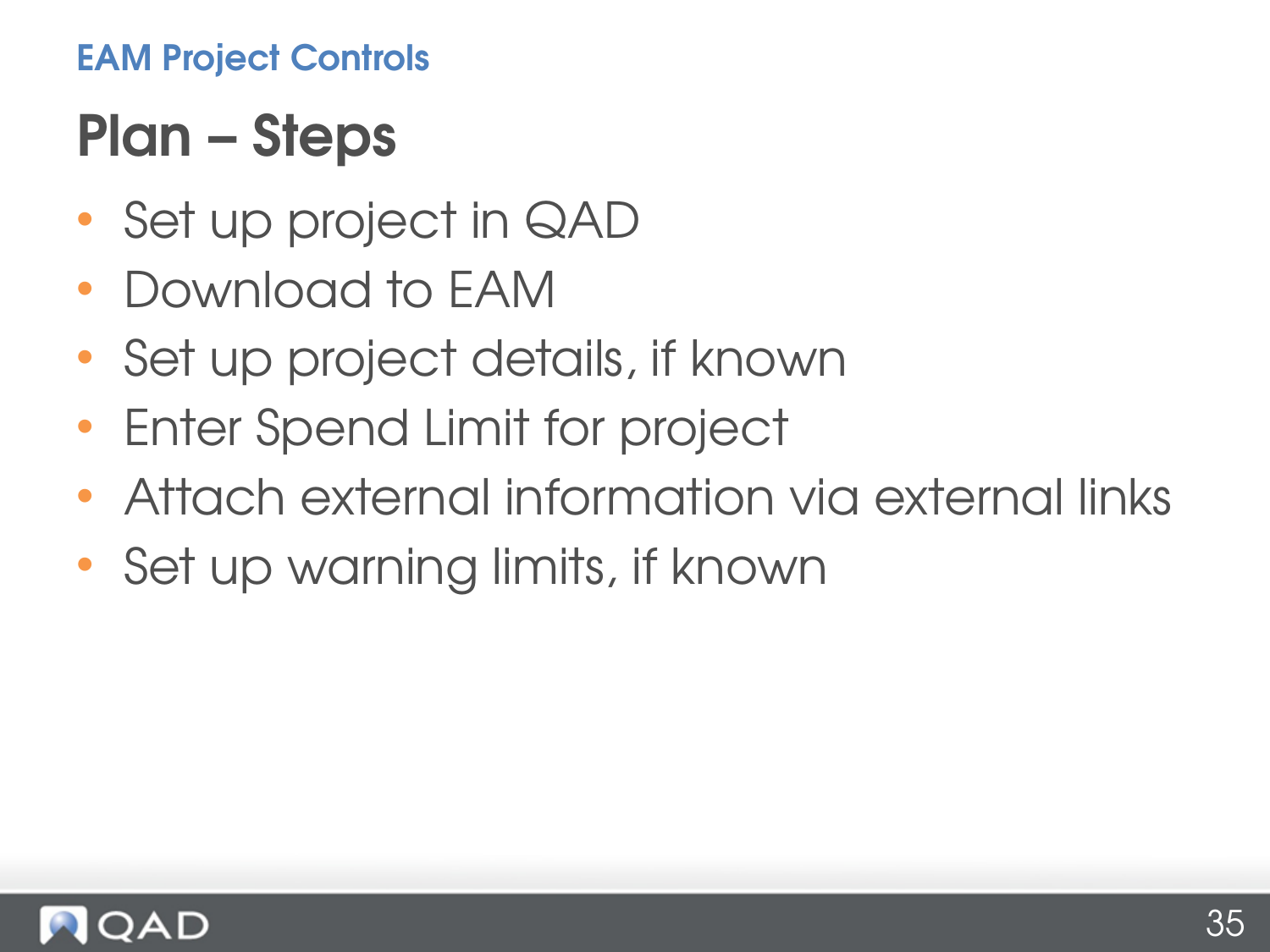

EAM Project Controls
# Plan – Steps
Set up project in QAD
Download to EAM
Set up project details, if known
Enter Spend Limit for project
Attach external information via external links
Set up warning limits, if known

35